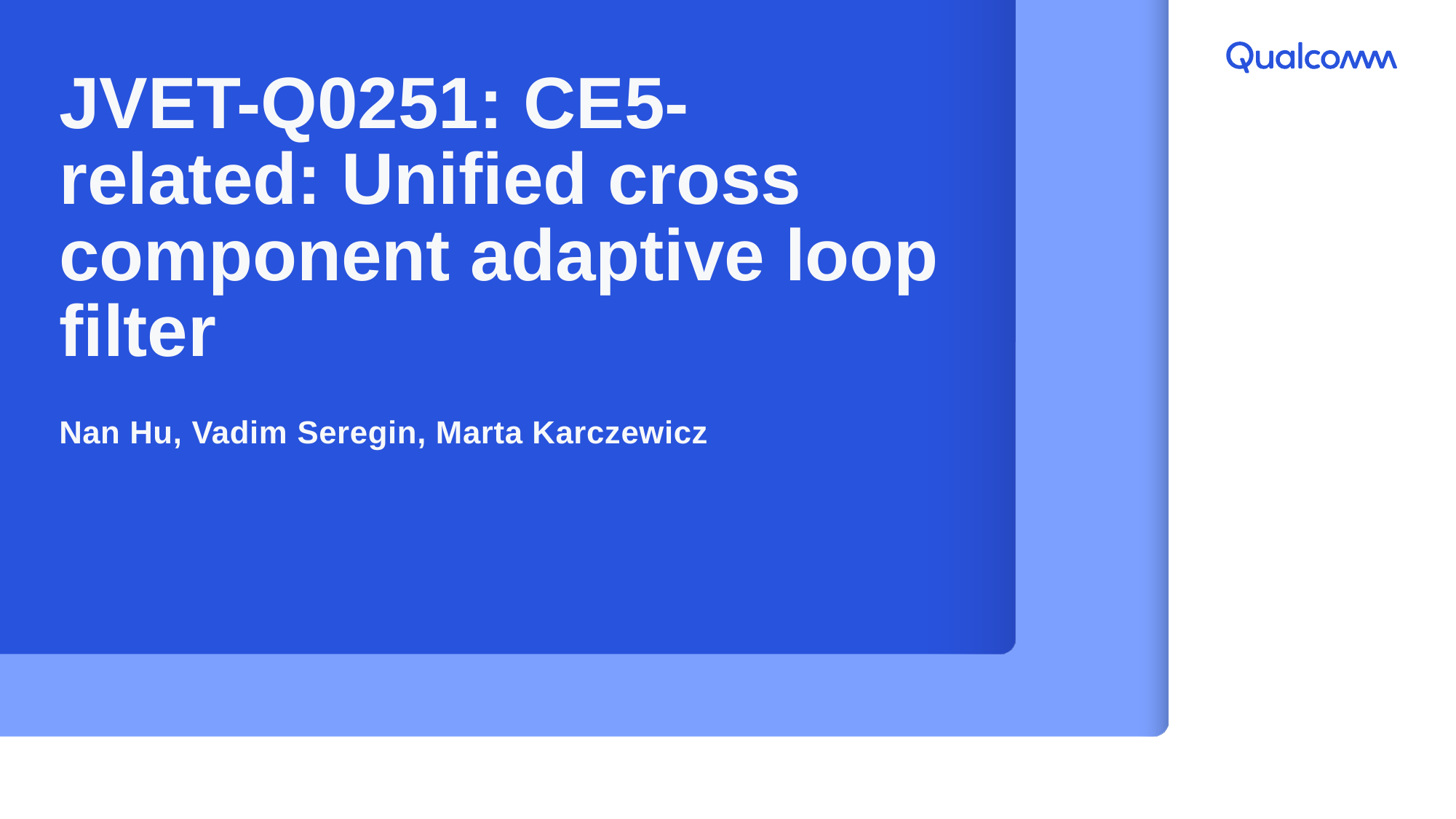

# JVET-Q0251: CE5-related: Unified cross component adaptive loop filter
Nan Hu, Vadim Seregin, Marta Karczewicz